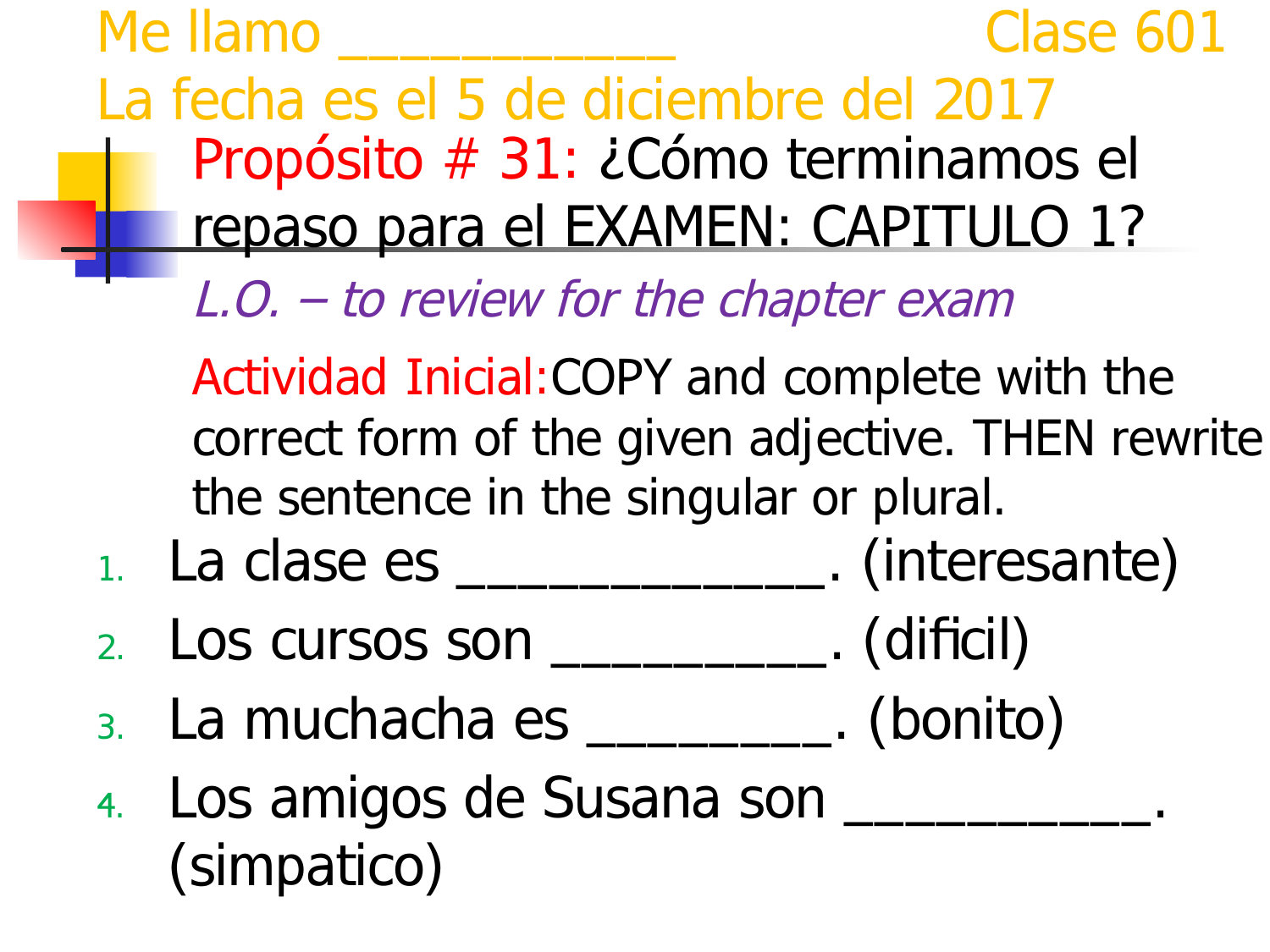

Me llamo ___________ 			Clase 601
La fecha es el 5 de diciembre del 2017
Propósito # 31: ¿Cómo terminamos el repaso para el EXAMEN: CAPITULO 1?
L.O. – to review for the chapter exam
Actividad Inicial:COPY and complete with the correct form of the given adjective. THEN rewrite the sentence in the singular or plural.

La clase es ____________. (interesante)
Los cursos son _________. (dificil)
La muchacha es ________. (bonito)
Los amigos de Susana son __________. (simpatico)